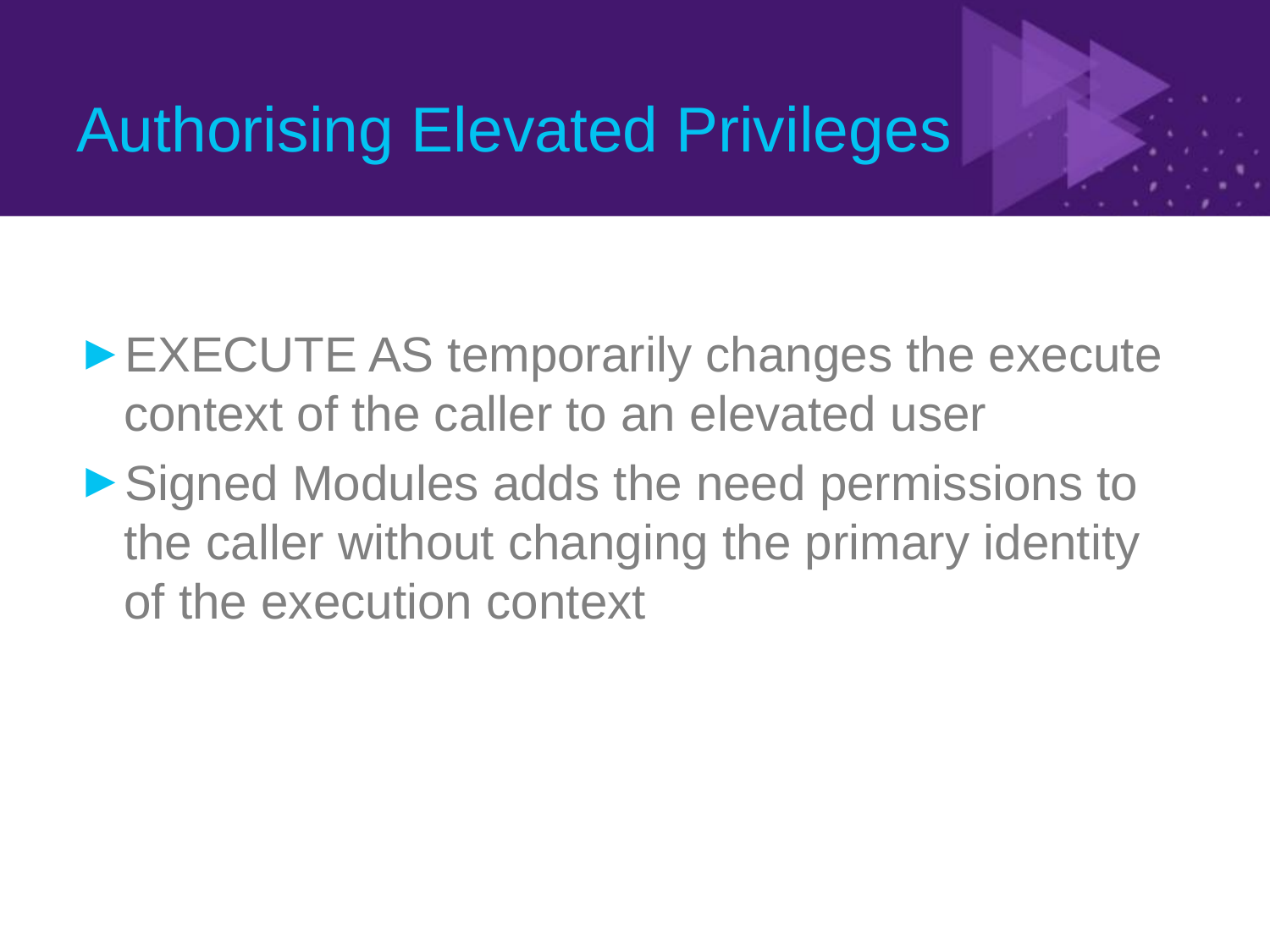

# Authorising Elevated Privileges
EXECUTE AS temporarily changes the execute context of the caller to an elevated user
Signed Modules adds the need permissions to the caller without changing the primary identity of the execution context